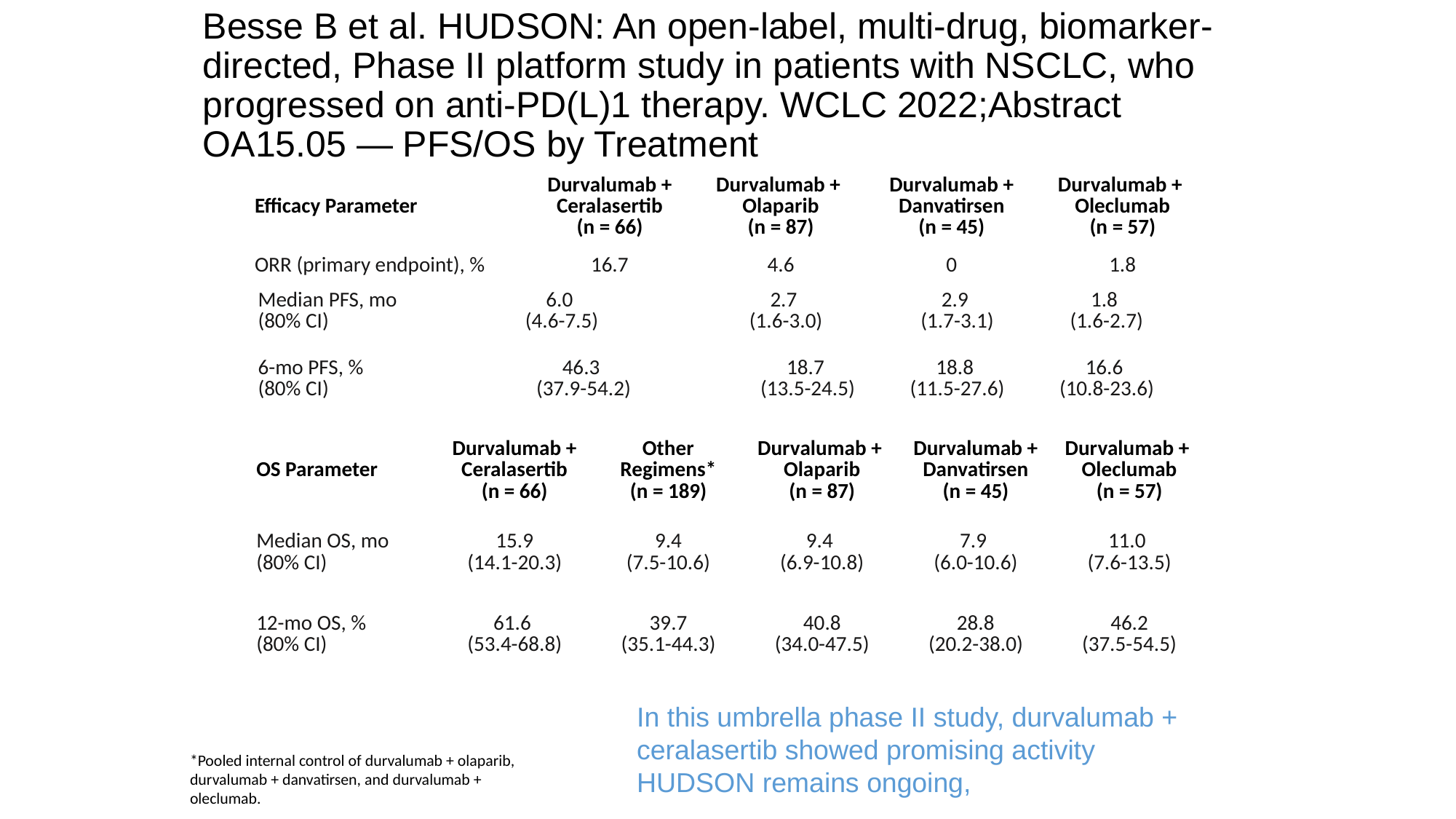

# Besse B et al. HUDSON: An open-label, multi-drug, biomarker-directed, Phase II platform study in patients with NSCLC, who progressed on anti-PD(L)1 therapy. WCLC 2022;Abstract OA15.05 — PFS/OS by Treatment
| Efficacy Parameter | Durvalumab + Ceralasertib (n = 66) | Durvalumab + Olaparib (n = 87) | Durvalumab + Danvatirsen (n = 45) | Durvalumab + Oleclumab (n = 57) |
| --- | --- | --- | --- | --- |
| ORR (primary endpoint), % | 16.7 | 4.6 | 0 | 1.8 |
| Median PFS, mo (80% CI) | 6.0 (4.6-7.5) | 2.7 (1.6-3.0) |  | 2.9 (1.7-3.1) | 1.8 (1.6-2.7) |
| --- | --- | --- | --- | --- | --- |
| 6-mo PFS, % (80% CI) | 46.3 (37.9-54.2) |  | 18.7 (13.5-24.5) | 18.8 (11.5-27.6) | 16.6 (10.8-23.6) |
| OS Parameter | Durvalumab + Ceralasertib (n = 66) | Other Regimens\* (n = 189) | Durvalumab + Olaparib (n = 87) | Durvalumab + Danvatirsen (n = 45) | Durvalumab + Oleclumab (n = 57) |
| --- | --- | --- | --- | --- | --- |
| Median OS, mo (80% CI) | 15.9 (14.1-20.3) | 9.4 (7.5-10.6) | 9.4 (6.9-10.8) | 7.9 (6.0-10.6) | 11.0 (7.6-13.5) |
| 12-mo OS, % (80% CI) | 61.6 (53.4-68.8) | 39.7 (35.1-44.3) | 40.8 (34.0-47.5) | 28.8 (20.2-38.0) | 46.2 (37.5-54.5) |
In this umbrella phase II study, durvalumab + ceralasertib showed promising activity
HUDSON remains ongoing,
*Pooled internal control of durvalumab + olaparib, durvalumab + danvatirsen, and durvalumab + oleclumab.